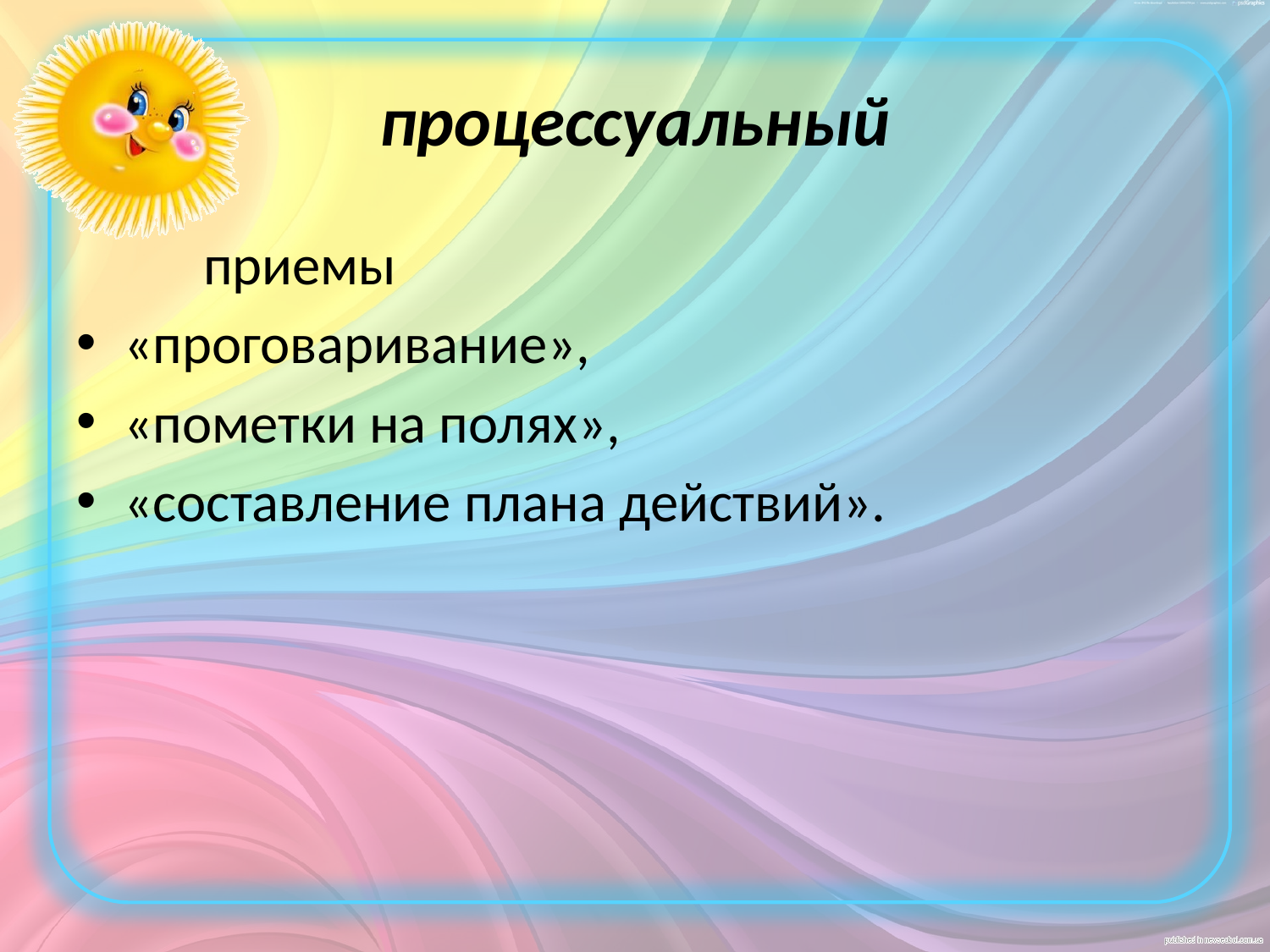

# процессуальный
          приемы
«проговаривание»,
«пометки на полях»,
«составление плана действий».